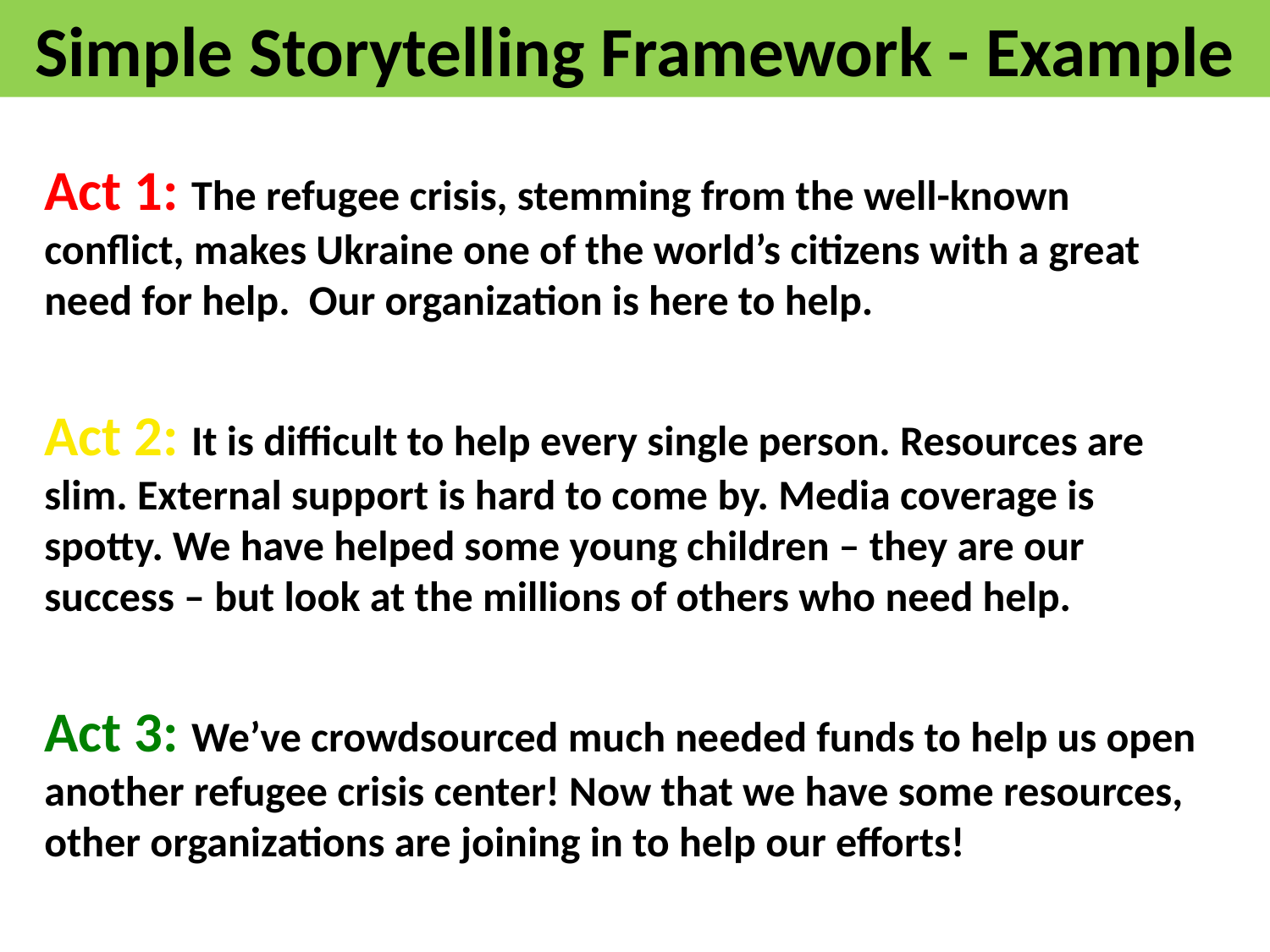

Simple Storytelling Framework - Example
Act 1: The refugee crisis, stemming from the well-known conflict, makes Ukraine one of the world’s citizens with a great need for help.  Our organization is here to help.

Act 2: It is difficult to help every single person. Resources are slim. External support is hard to come by. Media coverage is spotty. We have helped some young children – they are our success – but look at the millions of others who need help.

Act 3: We’ve crowdsourced much needed funds to help us open another refugee crisis center! Now that we have some resources, other organizations are joining in to help our efforts!